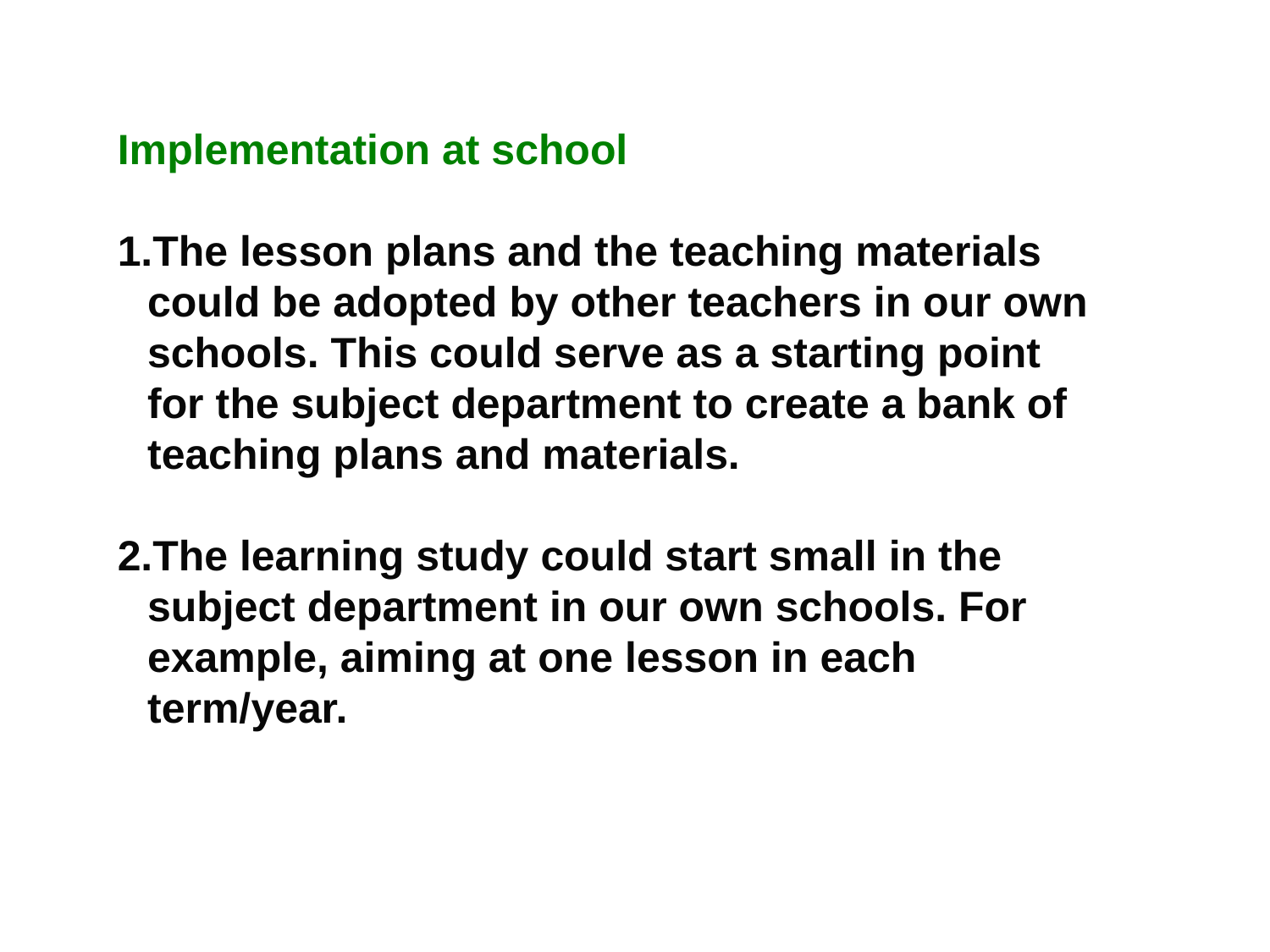

Implementation at school

The lesson plans and the teaching materials could be adopted by other teachers in our own schools. This could serve as a starting point for the subject department to create a bank of teaching plans and materials.

The learning study could start small in the subject department in our own schools. For example, aiming at one lesson in each term/year.